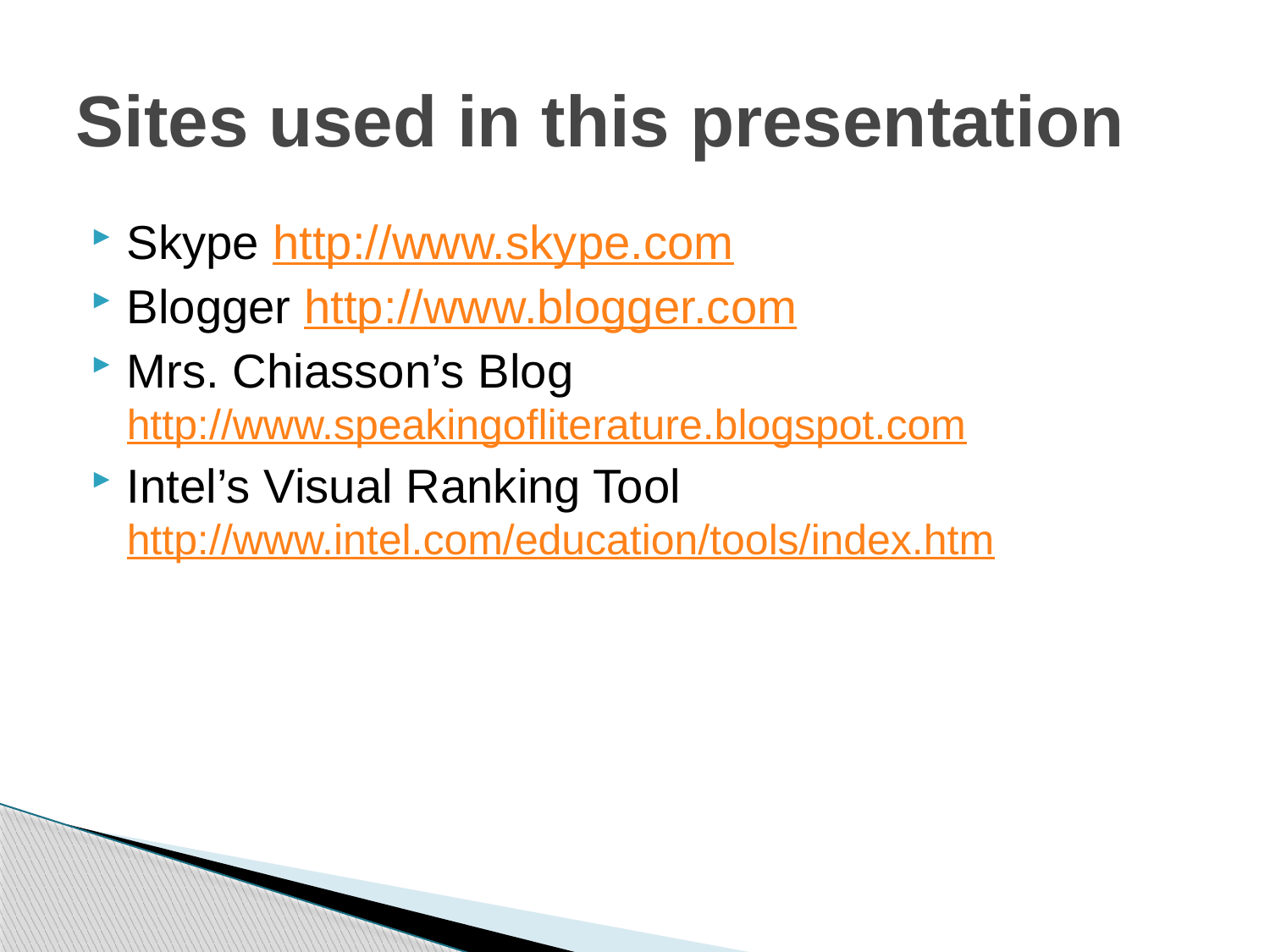

# Sites used in this presentation
Skype http://www.skype.com
Blogger http://www.blogger.com
Mrs. Chiasson’s Blog http://www.speakingofliterature.blogspot.com
Intel’s Visual Ranking Tool http://www.intel.com/education/tools/index.htm